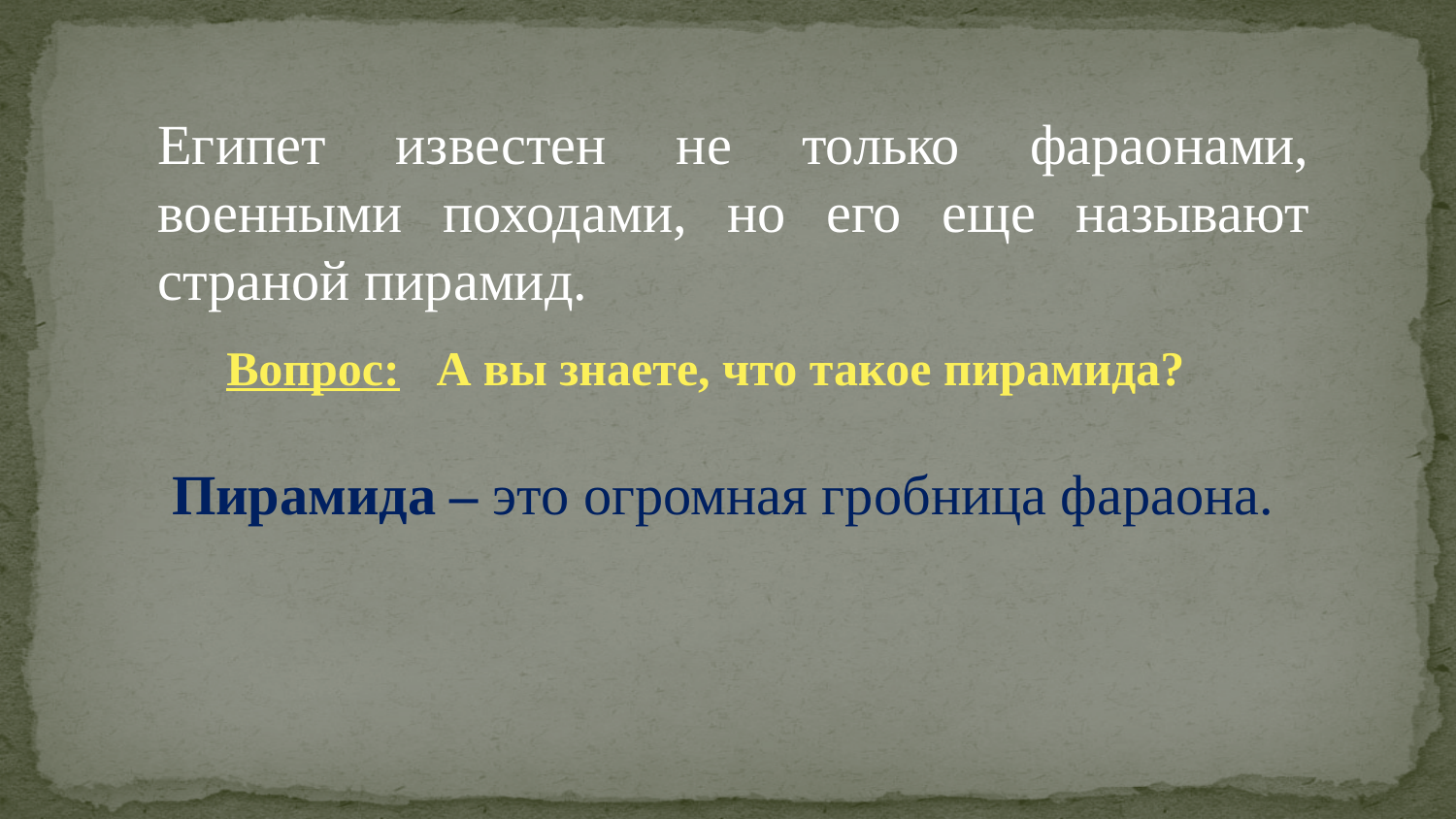

Египет известен не только фараонами, военными походами, но его еще называют страной пирамид.
Вопрос:   А вы знаете, что такое пирамида?
 Пирамида – это огромная гробница фараона.